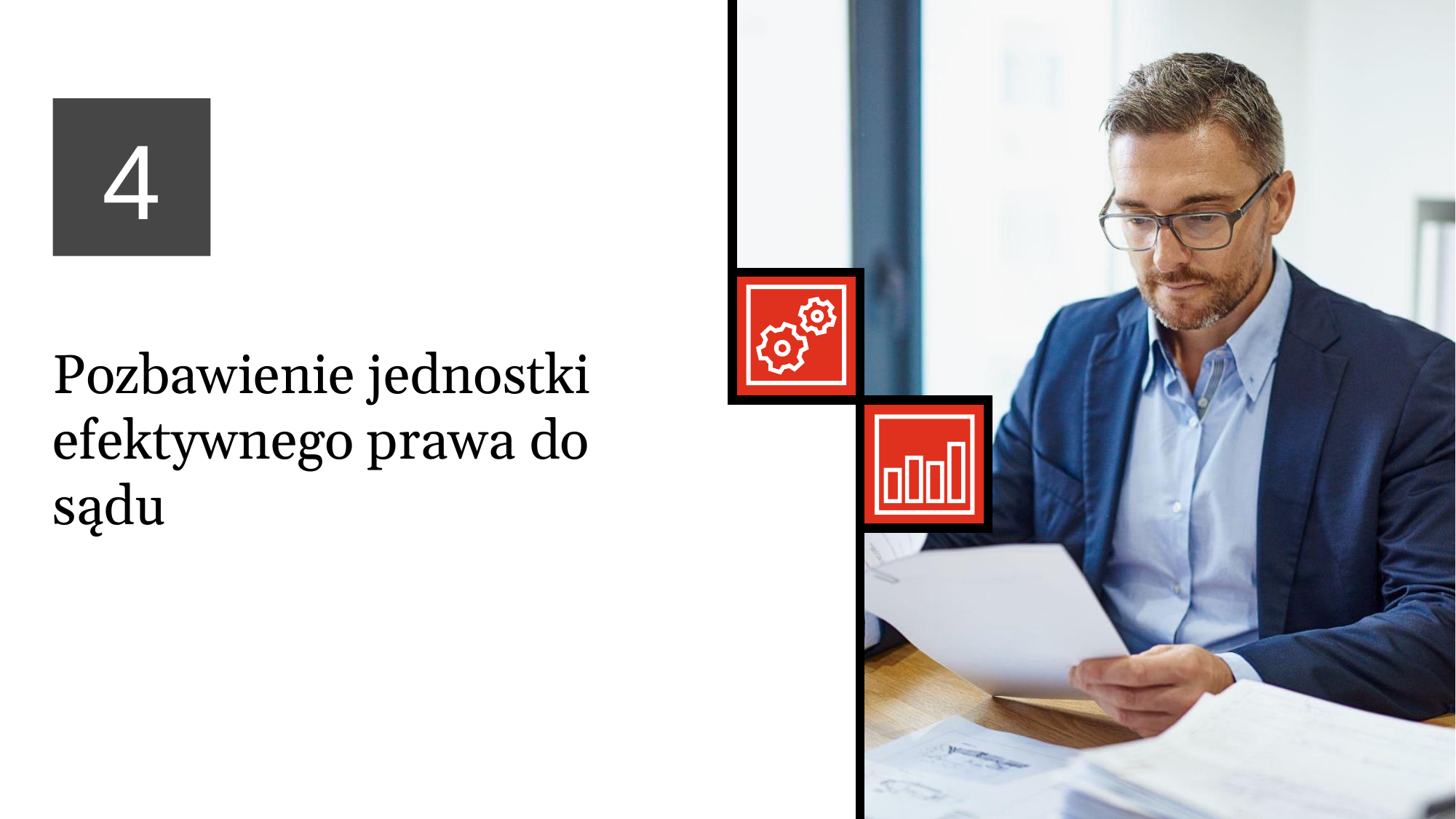

4
# Pozbawienie jednostki efektywnego prawa do sądu